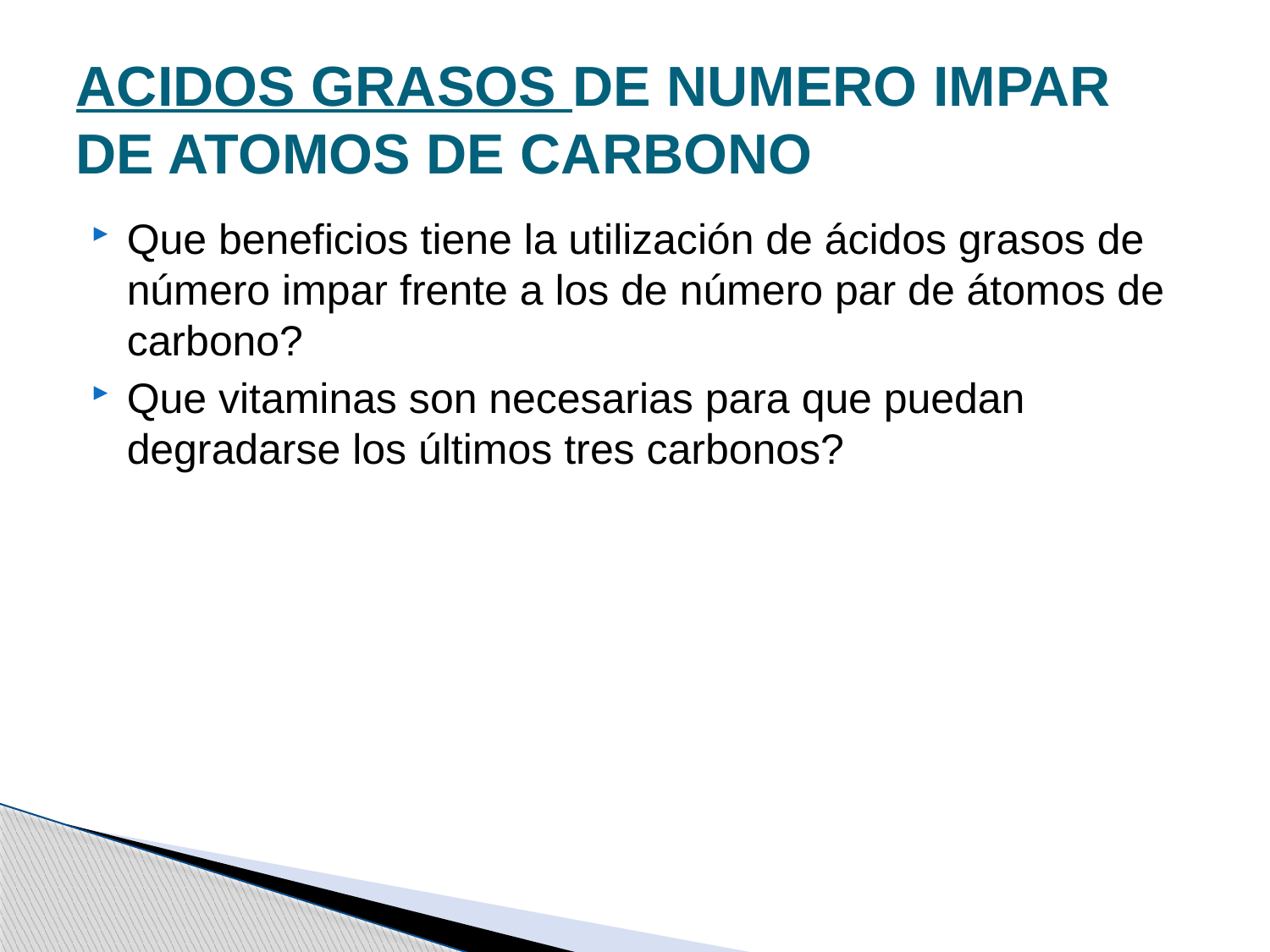

# ACIDOS GRASOS DE NUMERO IMPAR DE ATOMOS DE CARBONO
Que beneficios tiene la utilización de ácidos grasos de número impar frente a los de número par de átomos de carbono?
Que vitaminas son necesarias para que puedan degradarse los últimos tres carbonos?